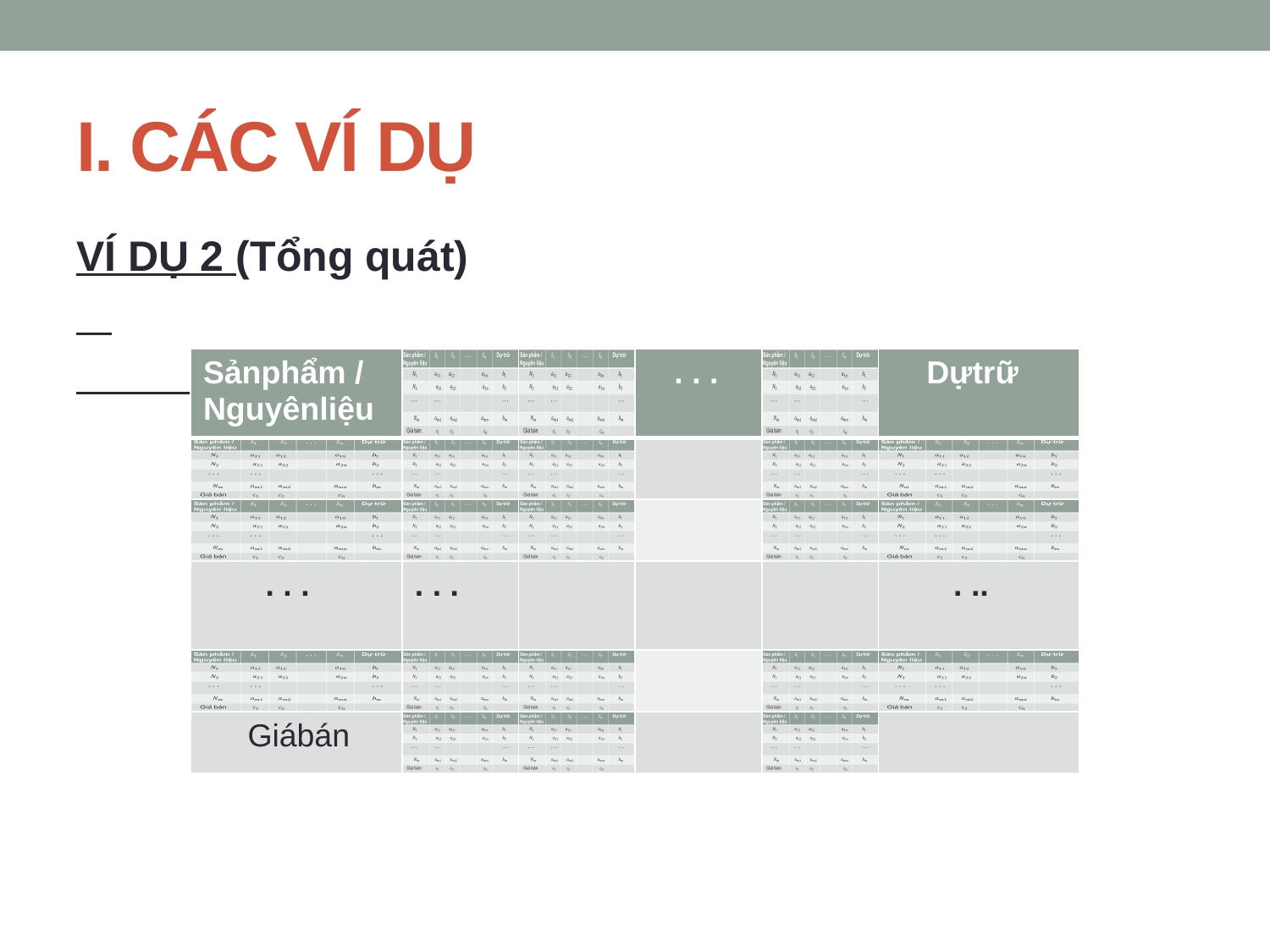

# I. CÁC VÍ DỤ
VÍ DỤ 2 (Tổng quát)

| Sảnphẩm / Nguyênliệu |  |  | . . . |  | Dựtrữ |
| --- | --- | --- | --- | --- | --- |
|  |  |  |  |  |  |
|  |  |  |  |  |  |
| . . . | . . . |  |  |  | . .. |
|  |  |  |  |  |  |
| Giábán |  |  |  |  |  |